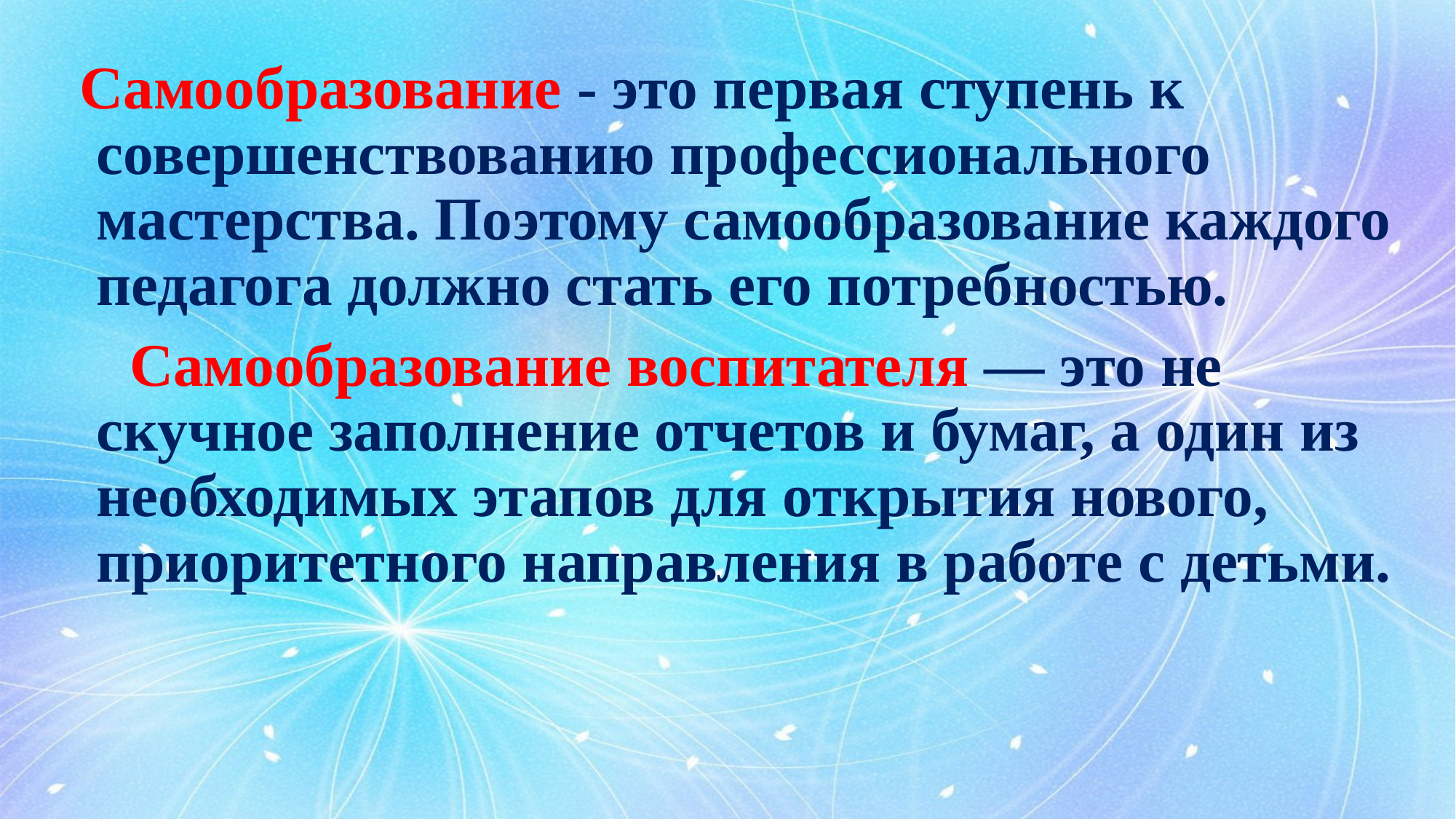

Самообразование - это первая ступень к совершенствованию профессионального мастерства. Поэтому самообразование каждого педагога должно стать его потребностью.
    Самообразование воспитателя — это не скучное заполнение отчетов и бумаг, а один из необходимых этапов для открытия нового, приоритетного направления в работе с детьми.